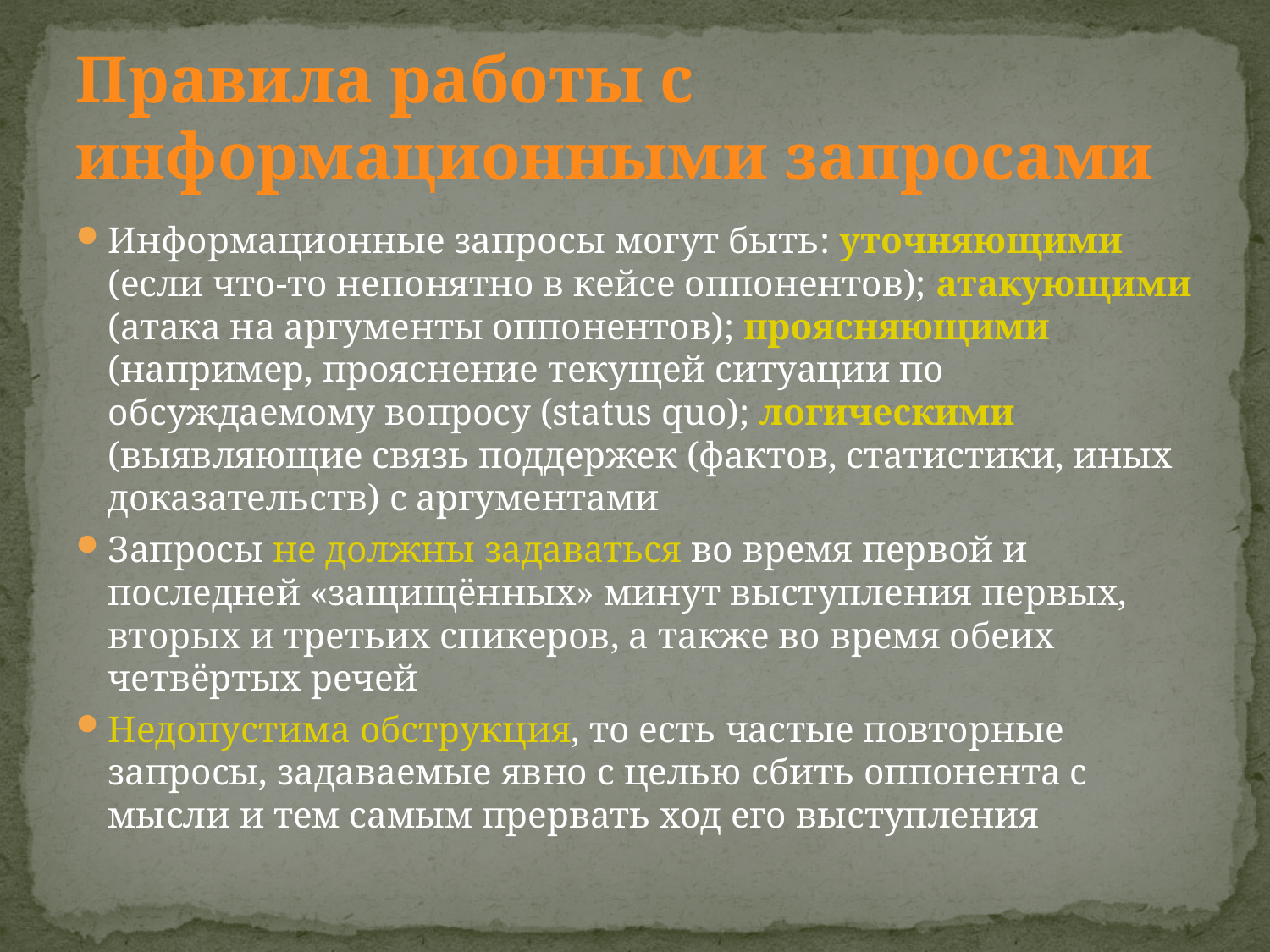

# Правила работы с информационными запросами
Информационные запросы могут быть: уточняющими (если что-то непонятно в кейсе оппонентов); атакующими (атака на аргументы оппонентов); проясняющими (например, прояснение текущей ситуации по обсуждаемому вопросу (status quo); логическими (выявляющие связь поддержек (фактов, статистики, иных доказательств) с аргументами
Запросы не должны задаваться во время первой и последней «защищённых» минут выступления первых, вторых и третьих спикеров, а также во время обеих четвёртых речей
Недопустима обструкция, то есть частые повторные запросы, задаваемые явно с целью сбить оппонента с мысли и тем самым прервать ход его выступления